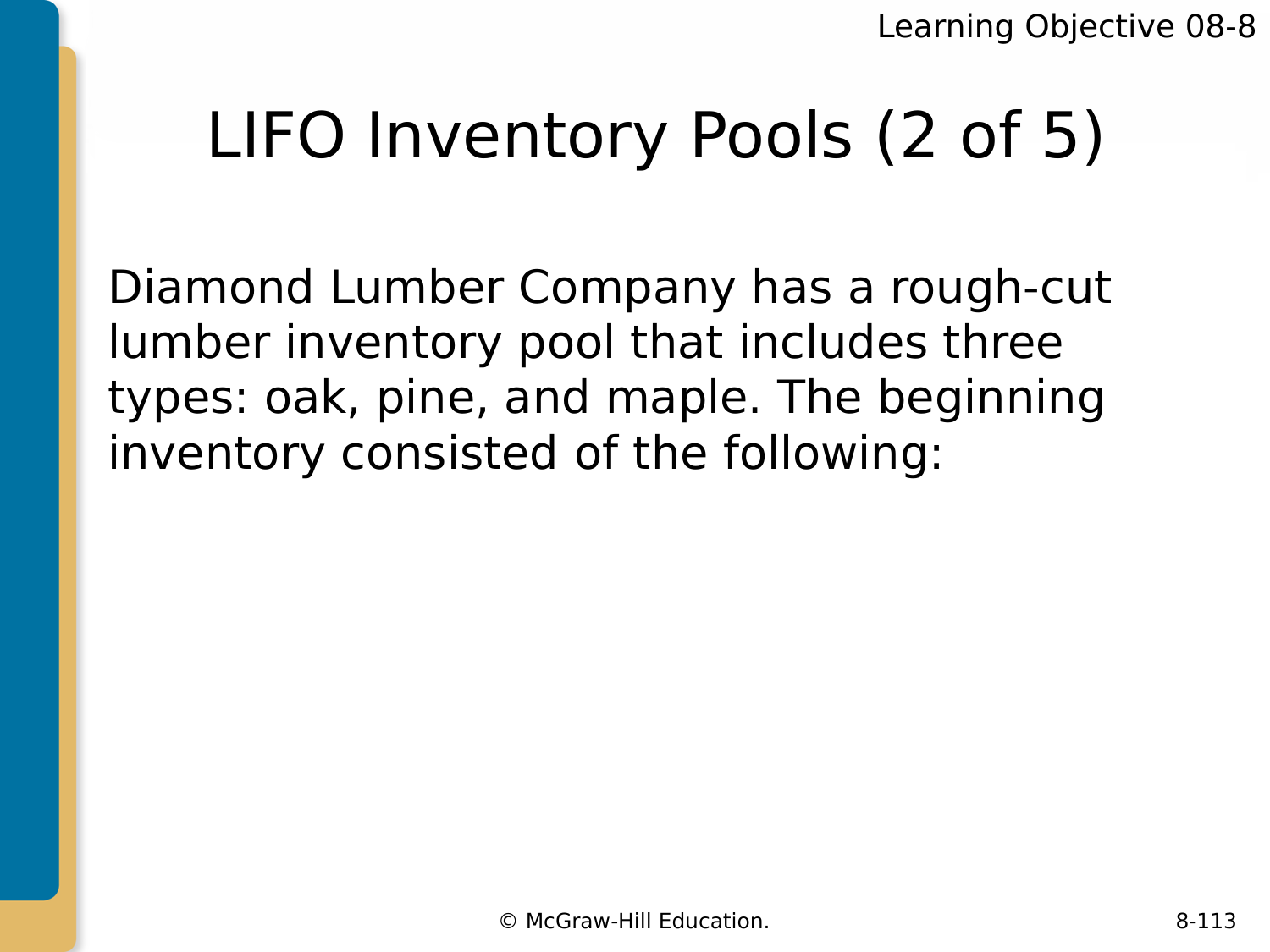

Learning Objective 08-8
# LIFO Inventory Pools (2 of 5)
Diamond Lumber Company has a rough-cut lumber inventory pool that includes three types: oak, pine, and maple. The beginning inventory consisted of the following: